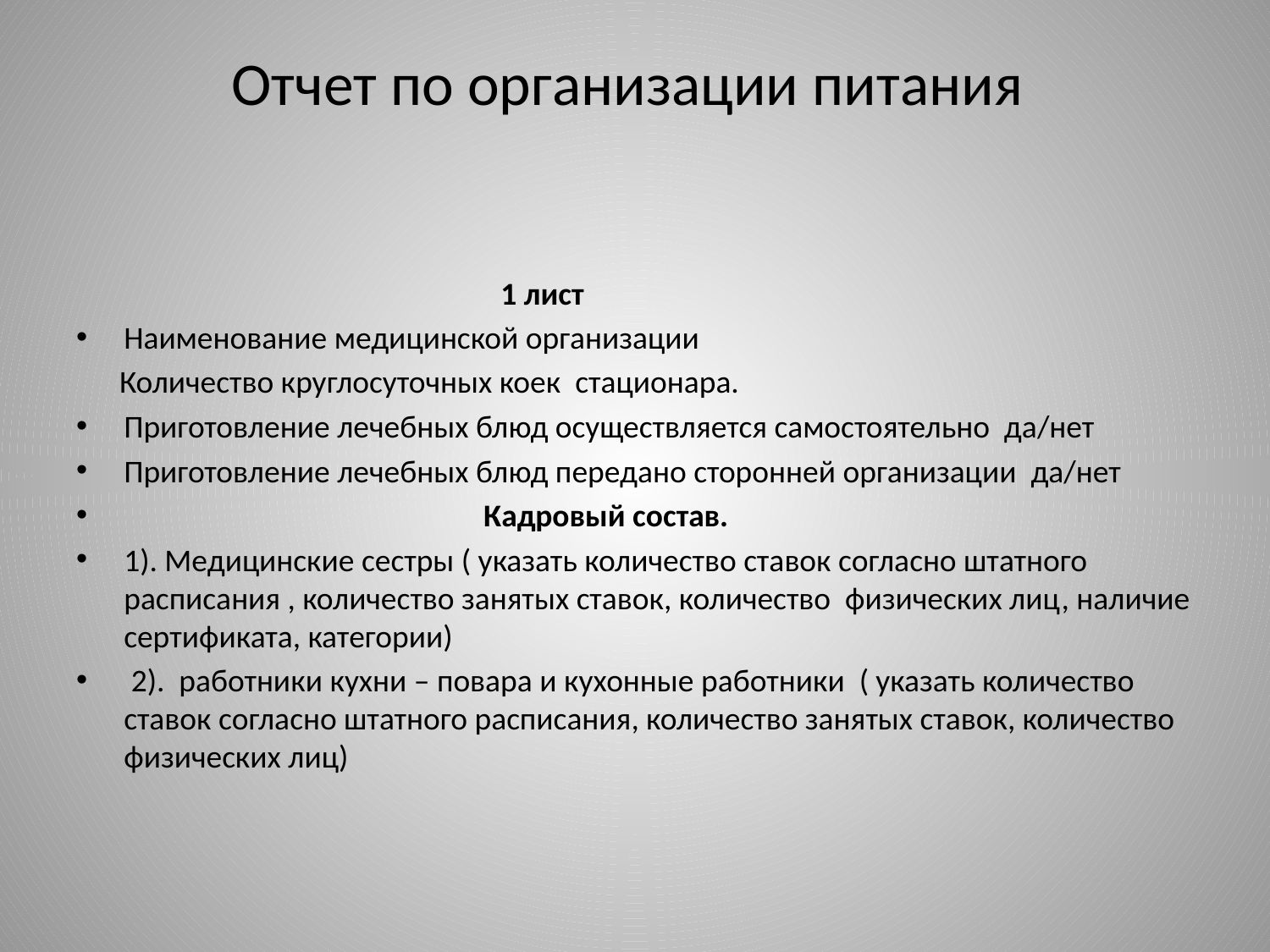

# Отчет по организации питания

                                                           1 лист
Наименование медицинской организации
      Количество круглосуточных коек  стационара.
Приготовление лечебных блюд осуществляется самостоятельно  да/нет
Приготовление лечебных блюд передано сторонней организации  да/нет
                                                  Кадровый состав.
1). Медицинские сестры ( указать количество ставок согласно штатного расписания , количество занятых ставок, количество  физических лиц, наличие сертификата, категории)
 2).  работники кухни – повара и кухонные работники  ( указать количество ставок согласно штатного расписания, количество занятых ставок, количество физических лиц)